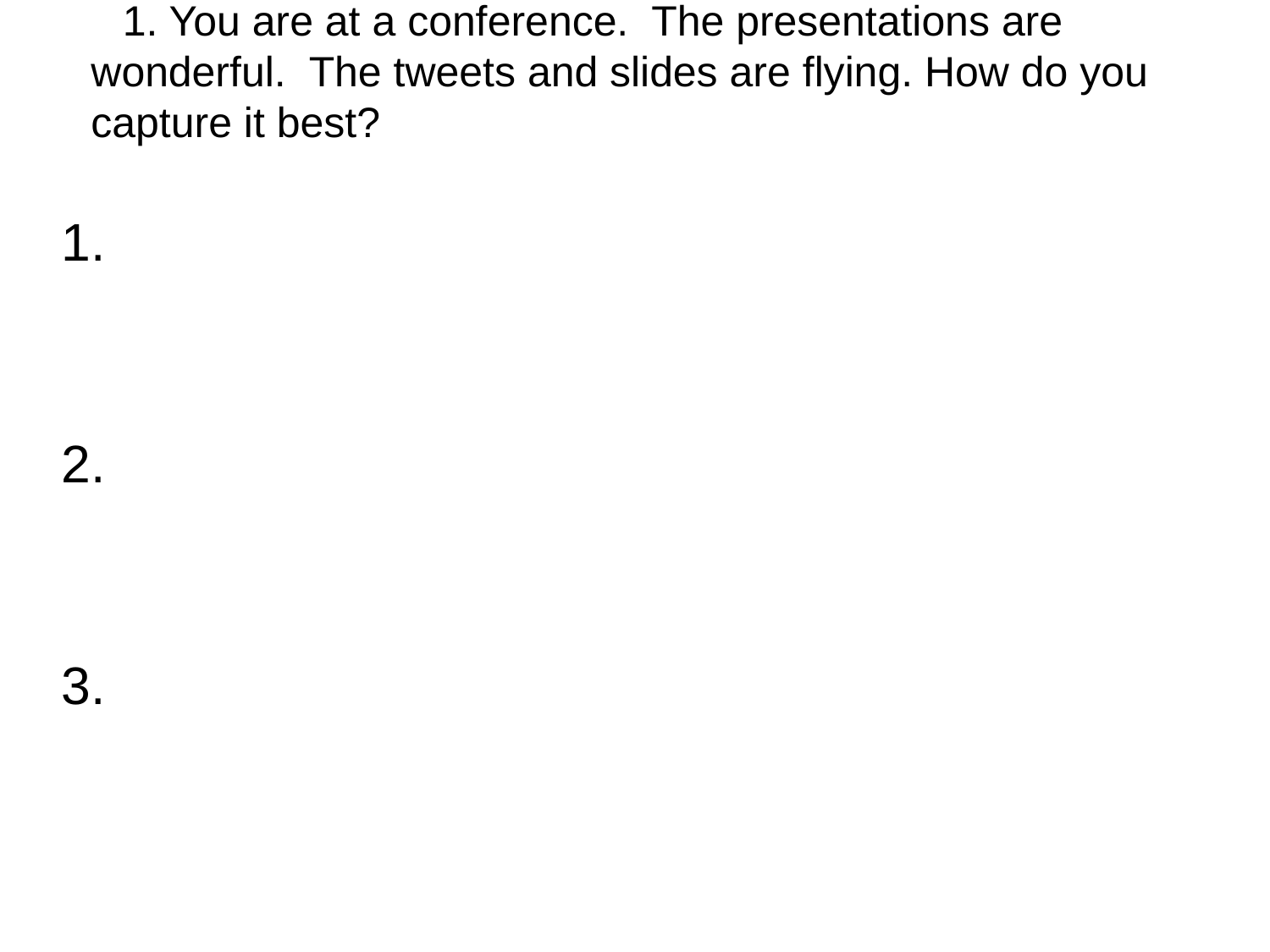

# 1. You are at a conference.  The presentations are wonderful.  The tweets and slides are flying. How do you capture it best?

1.

2.

3.